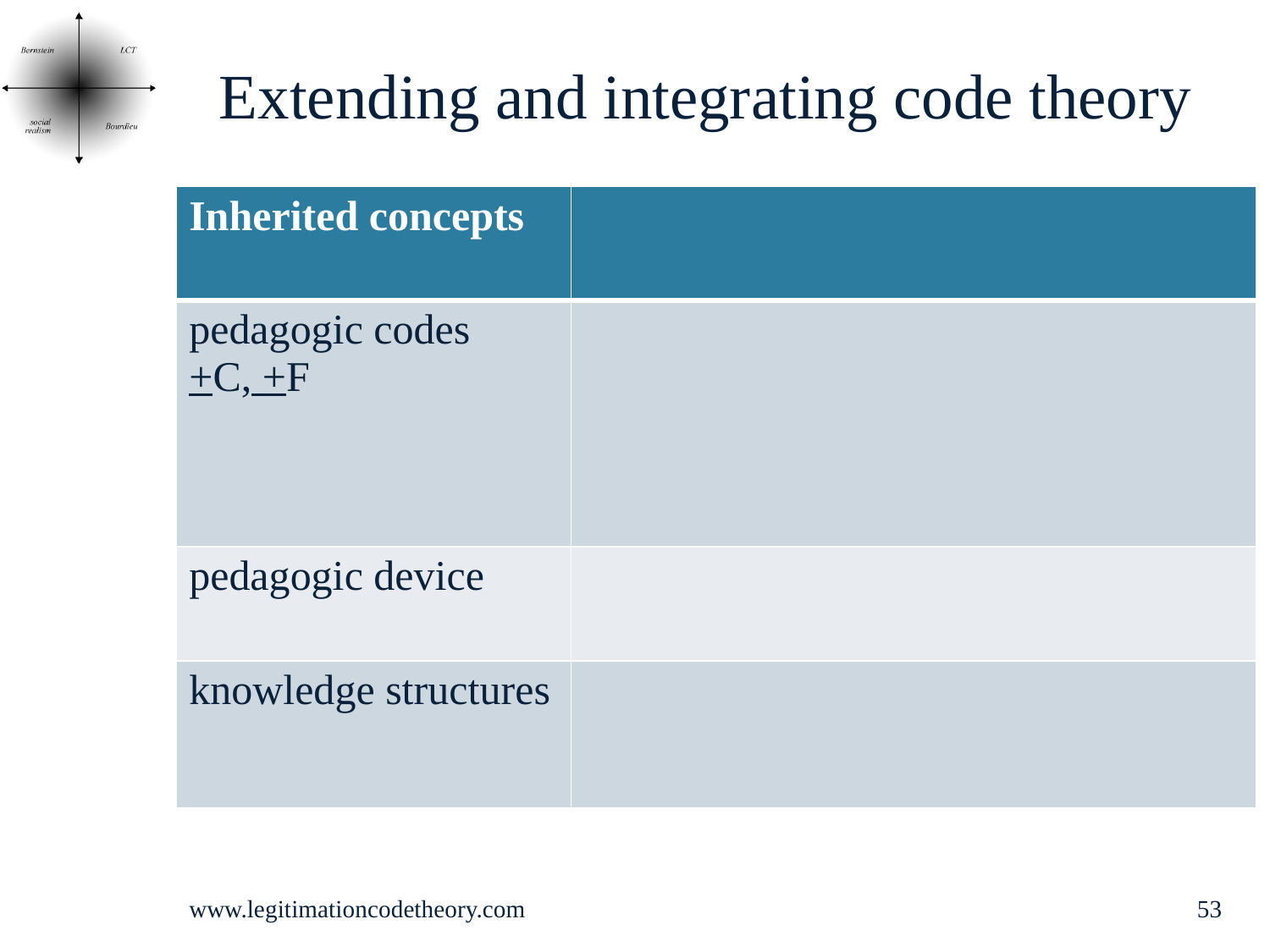

# Extending and integrating code theory

| Inherited concepts |  |
| --- | --- |
| pedagogic codes +C, +F |  |
| pedagogic device |  |
| knowledge structures |  |
www.legitimationcodetheory.com
53